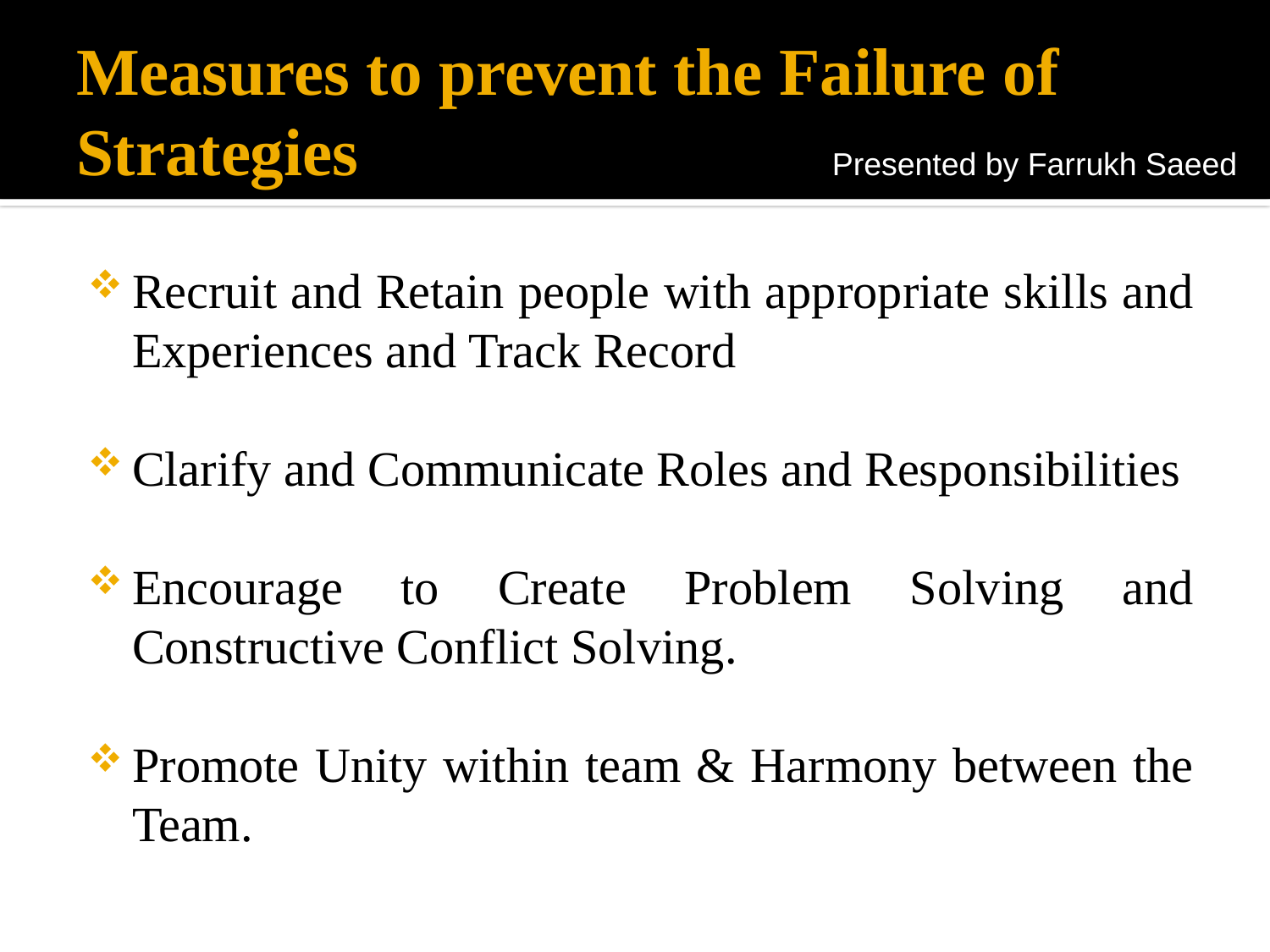

# Measures to prevent the Failure of Strategies
Presented by Farrukh Saeed
Recruit and Retain people with appropriate skills and Experiences and Track Record

Clarify and Communicate Roles and Responsibilities

Encourage to Create Problem Solving and Constructive Conflict Solving.

Promote Unity within team & Harmony between the Team.